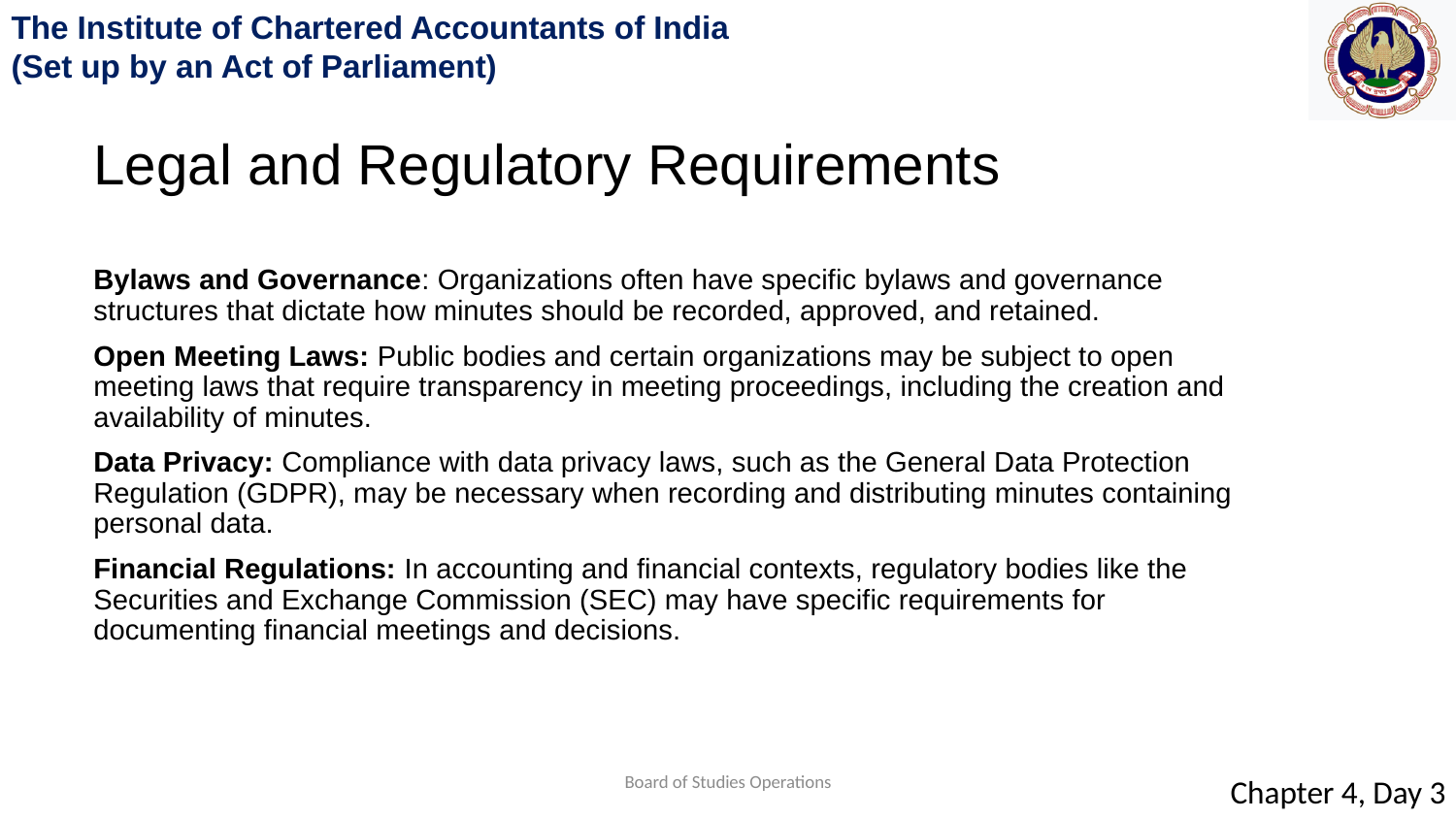

Legal and Regulatory Requirements
Bylaws and Governance: Organizations often have specific bylaws and governance structures that dictate how minutes should be recorded, approved, and retained.
Open Meeting Laws: Public bodies and certain organizations may be subject to open meeting laws that require transparency in meeting proceedings, including the creation and availability of minutes.
Data Privacy: Compliance with data privacy laws, such as the General Data Protection Regulation (GDPR), may be necessary when recording and distributing minutes containing personal data.
Financial Regulations: In accounting and financial contexts, regulatory bodies like the Securities and Exchange Commission (SEC) may have specific requirements for documenting financial meetings and decisions.
Board of Studies Operations